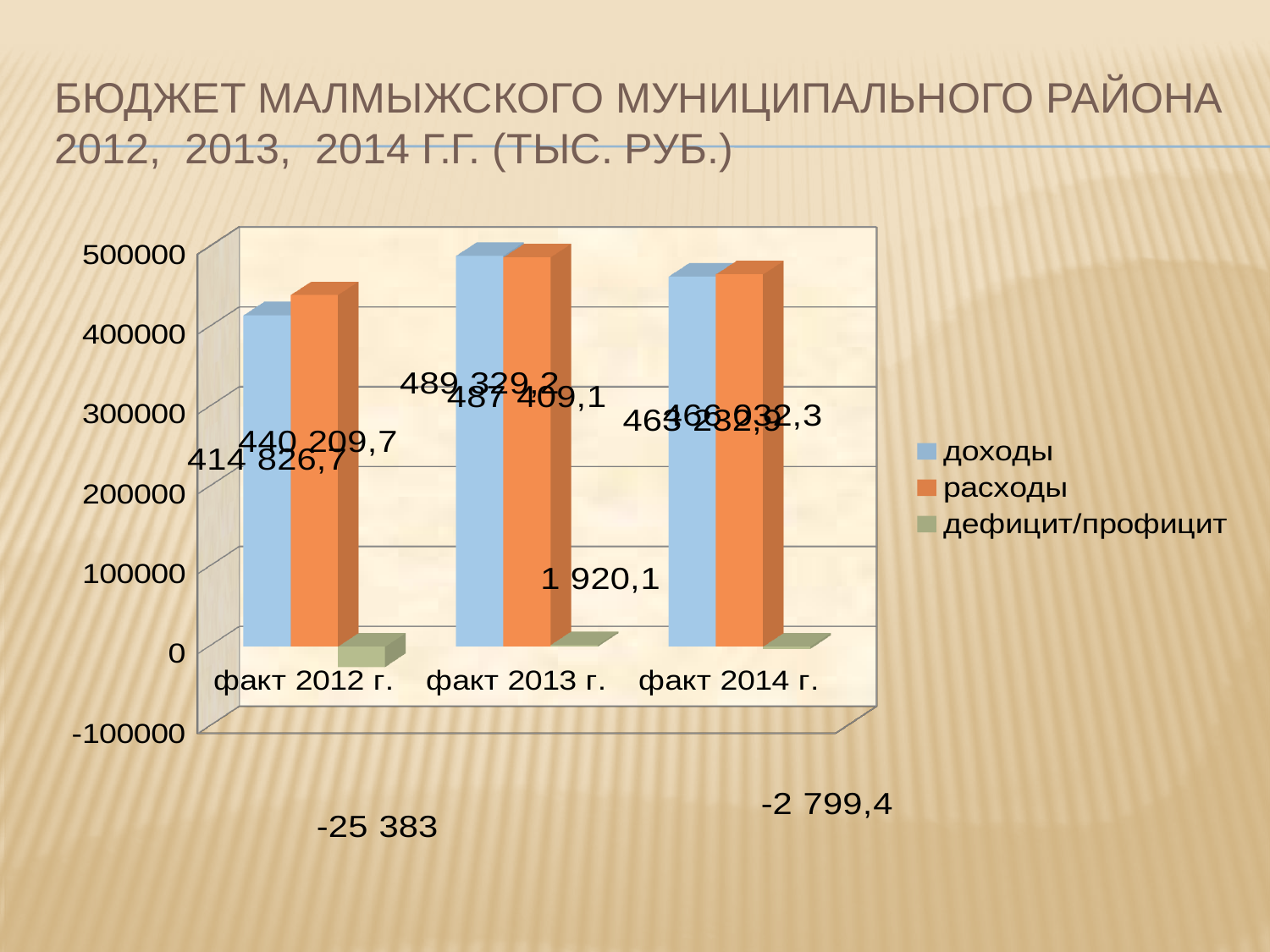

# Бюджет малмыжского муниципального района  2012,  2013,  2014 г.г. (тыс. руб.)

[unsupported chart]